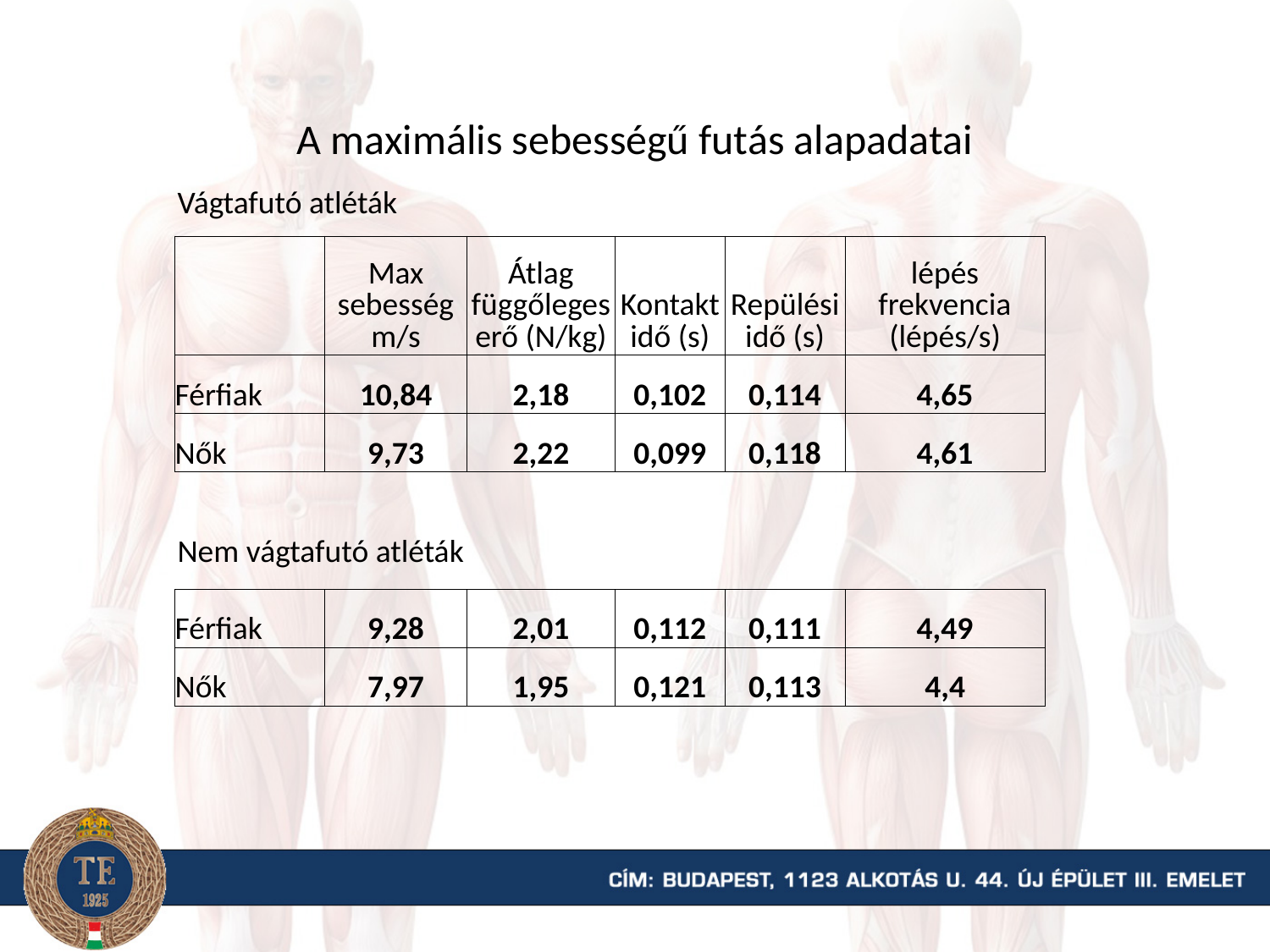

A maximális sebességű futás alapadatai
Vágtafutó atléták
|  | Max sebesség m/s | Átlag függőleges erő (N/kg) | Kontakt idő (s) | Repülési idő (s) | lépés frekvencia (lépés/s) |
| --- | --- | --- | --- | --- | --- |
| Férfiak | 10,84 | 2,18 | 0,102 | 0,114 | 4,65 |
| Nők | 9,73 | 2,22 | 0,099 | 0,118 | 4,61 |
Nem vágtafutó atléták
| Férfiak | 9,28 | 2,01 | 0,112 | 0,111 | 4,49 |
| --- | --- | --- | --- | --- | --- |
| Nők | 7,97 | 1,95 | 0,121 | 0,113 | 4,4 |